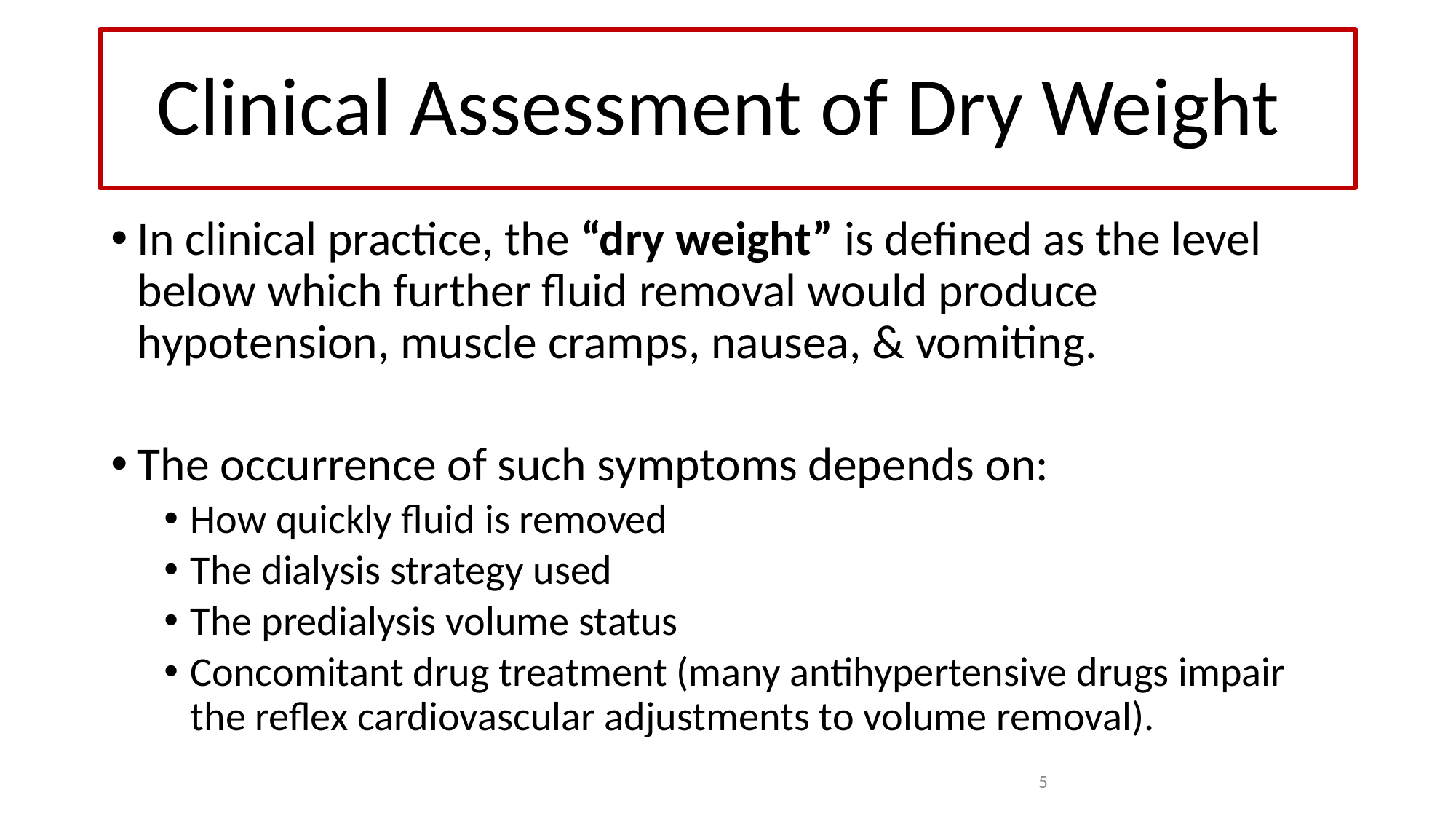

# Clinical Assessment of Dry Weight
In clinical practice, the “dry weight” is defined as the level below which further fluid removal would produce hypotension, muscle cramps, nausea, & vomiting.
The occurrence of such symptoms depends on:
How quickly fluid is removed
The dialysis strategy used
The predialysis volume status
Concomitant drug treatment (many antihypertensive drugs impair the reflex cardiovascular adjustments to volume removal).
5